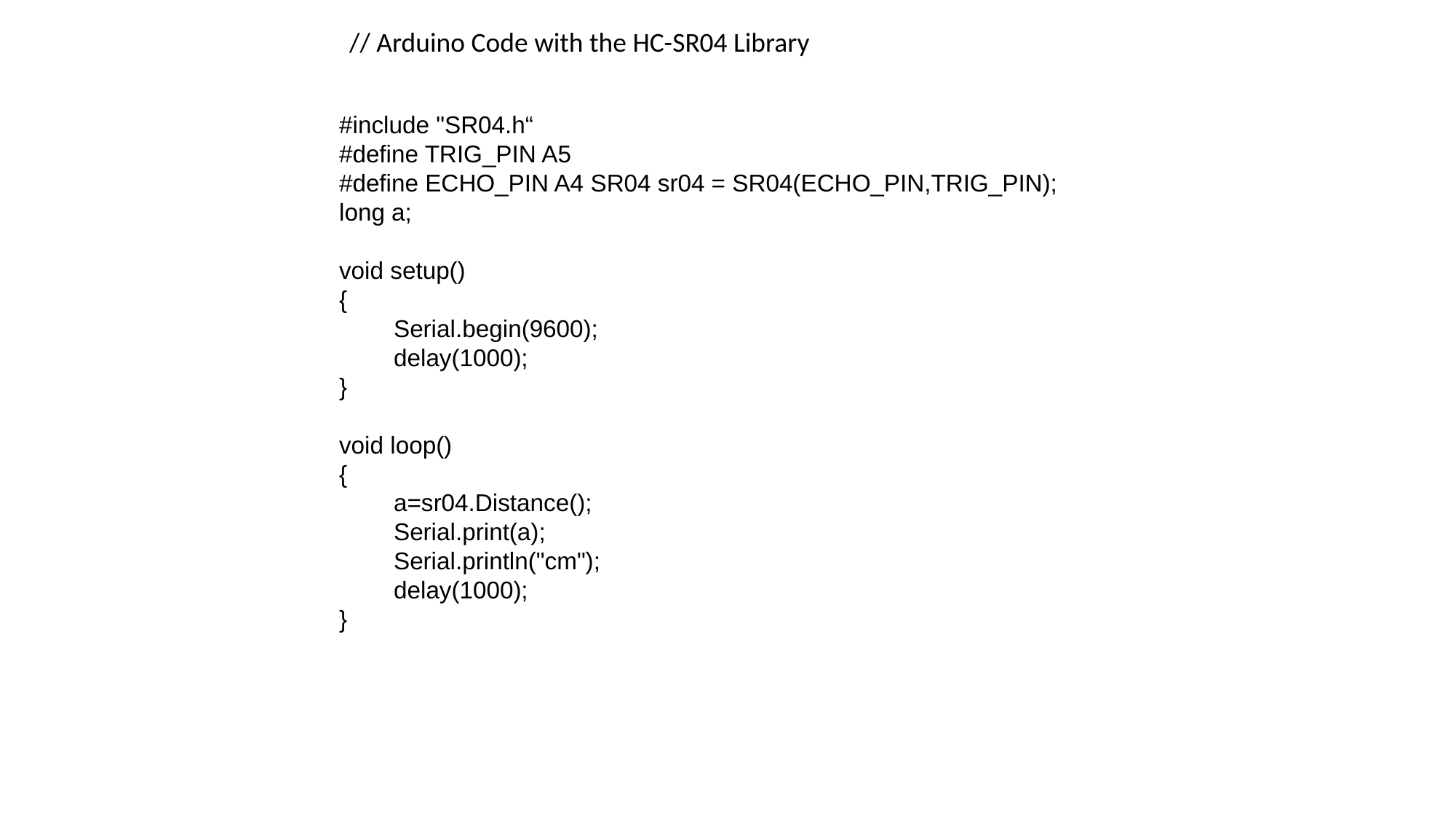

// Arduino Code with the HC-SR04 Library
#include "SR04.h“
#define TRIG_PIN A5
#define ECHO_PIN A4 SR04 sr04 = SR04(ECHO_PIN,TRIG_PIN);
long a;

void setup()
{
Serial.begin(9600);
delay(1000);
}

void loop()
{
a=sr04.Distance();
Serial.print(a);
Serial.println("cm");
delay(1000);
}